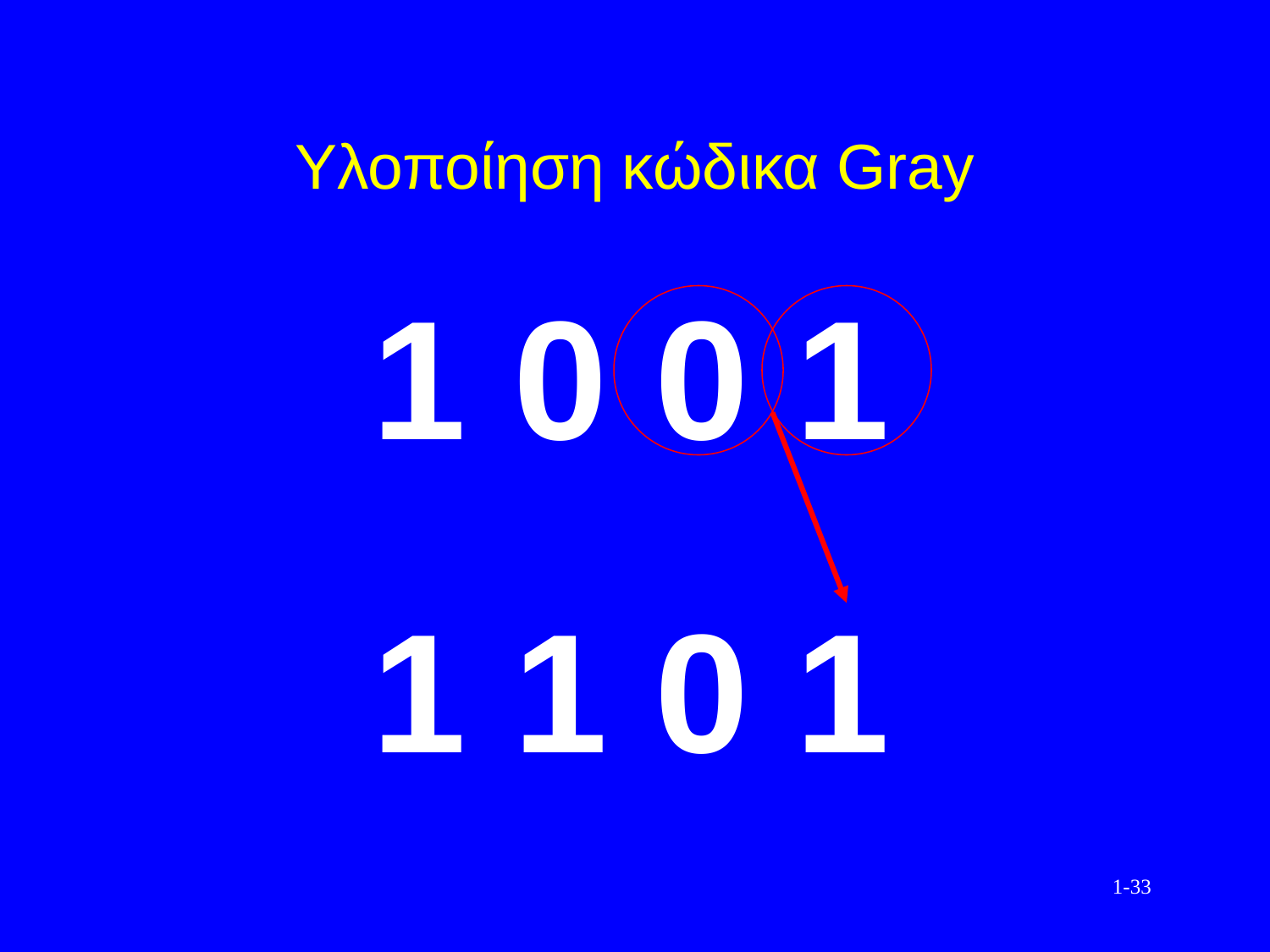

# Υλοποίηση κώδικα Gray
1 0 0 1

1 1 0 1